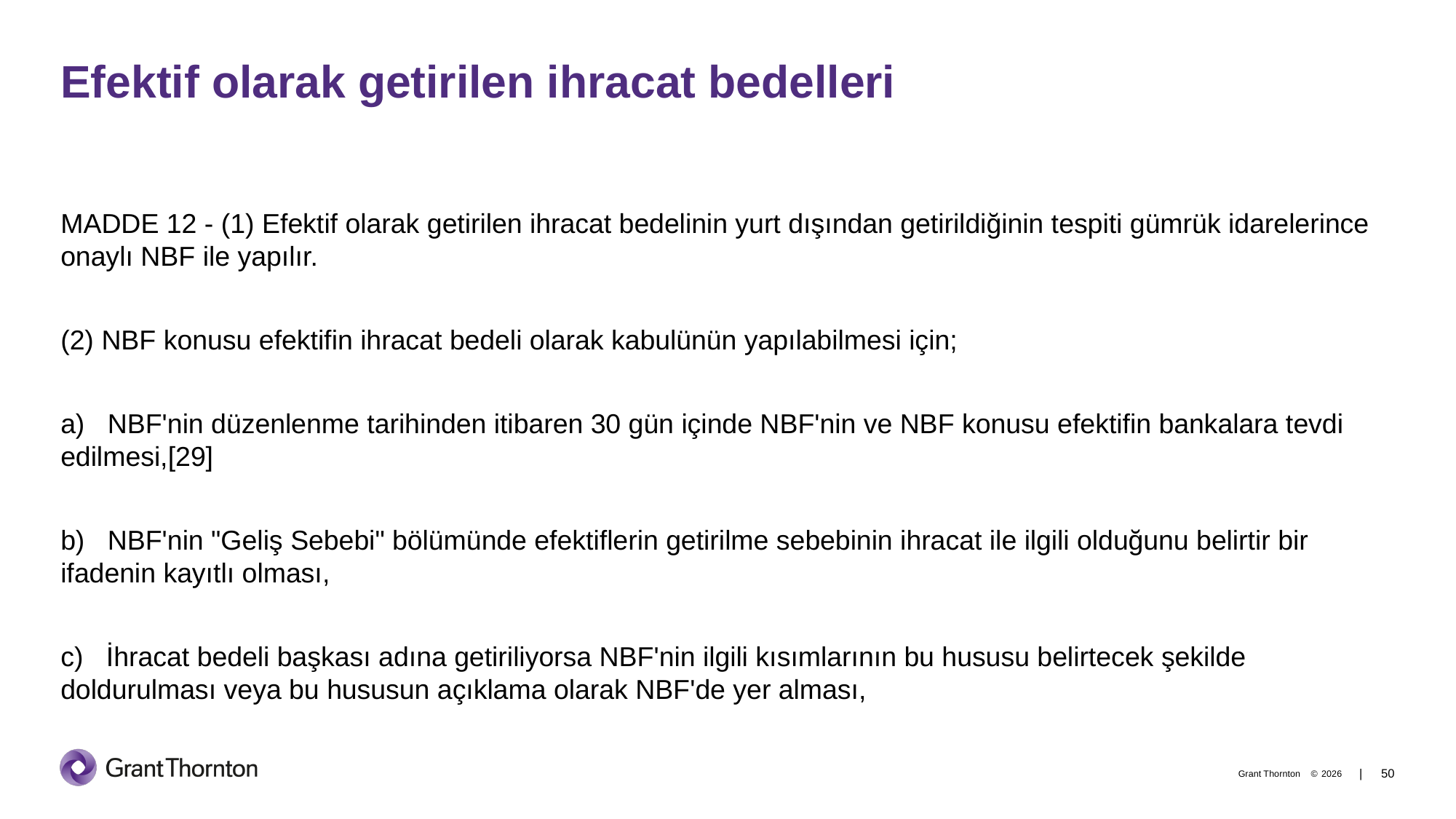

# Efektif olarak getirilen ihracat bedelleri
MADDE 12 - (1) Efektif olarak getirilen ihracat bedelinin yurt dışından getirildiğinin tespiti gümrük idarelerince onaylı NBF ile yapılır.

(2) NBF konusu efektifin ihracat bedeli olarak kabulünün yapılabilmesi için;

a)   NBF'nin düzenlenme tarihinden itibaren 30 gün içinde NBF'nin ve NBF konusu efektifin bankalara tevdi edilmesi,[29]

b)   NBF'nin "Geliş Sebebi" bölümünde efektiflerin getirilme sebebinin ihracat ile ilgili olduğunu belirtir bir ifadenin kayıtlı olması,

c)   İhracat bedeli başkası adına getiriliyorsa NBF'nin ilgili kısımlarının bu hususu belirtecek şekilde doldurulması veya bu hususun açıklama olarak NBF'de yer alması,

50